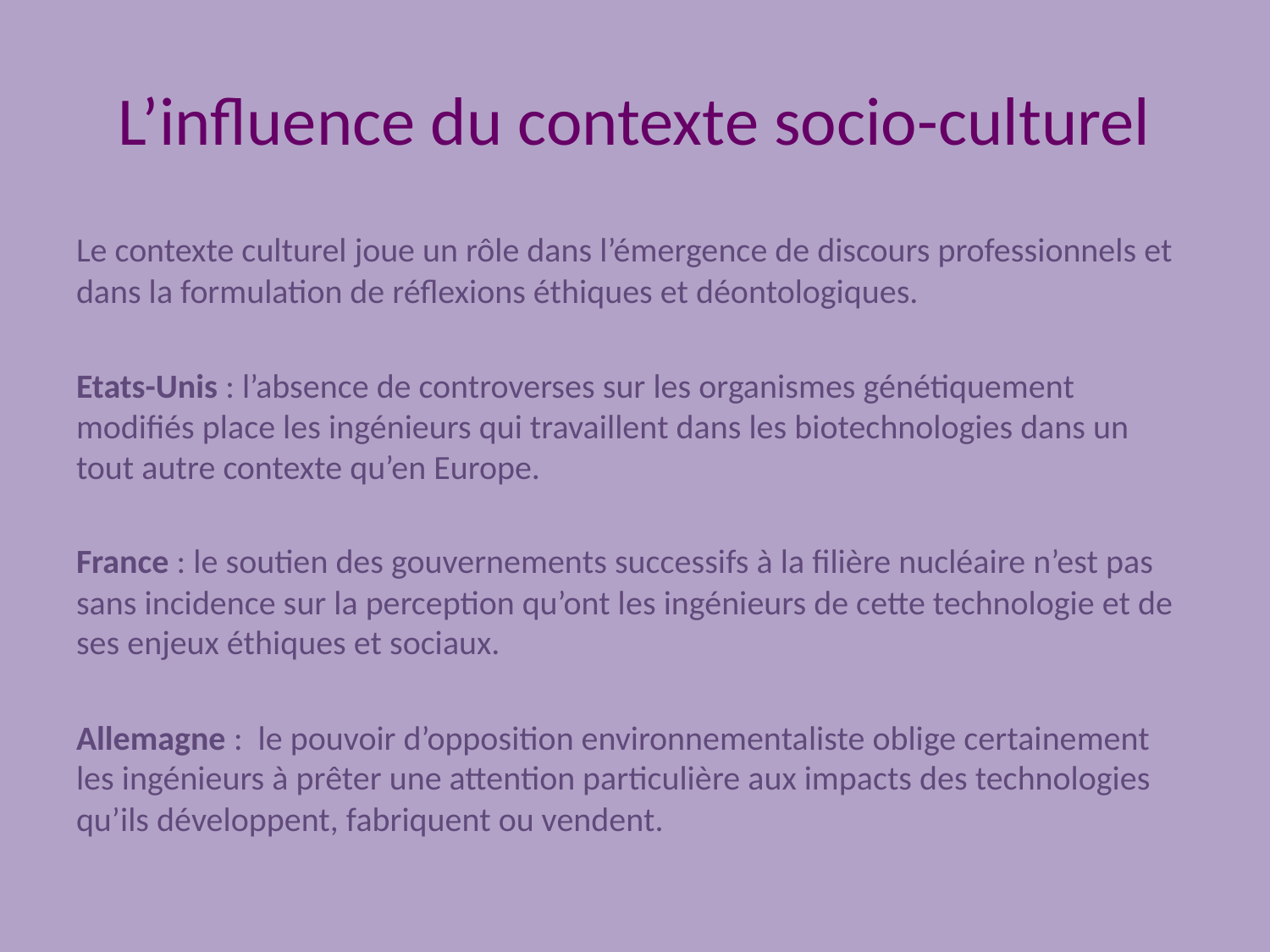

# L’influence du contexte socio-culturel
Le contexte culturel joue un rôle dans l’émergence de discours professionnels et dans la formulation de réflexions éthiques et déontologiques.

Etats-Unis : l’absence de controverses sur les organismes génétiquement modifiés place les ingénieurs qui travaillent dans les biotechnologies dans un tout autre contexte qu’en Europe.

France : le soutien des gouvernements successifs à la filière nucléaire n’est pas sans incidence sur la perception qu’ont les ingénieurs de cette technologie et de ses enjeux éthiques et sociaux.

Allemagne :  le pouvoir d’opposition environnementaliste oblige certainement les ingénieurs à prêter une attention particulière aux impacts des technologies qu’ils développent, fabriquent ou vendent.